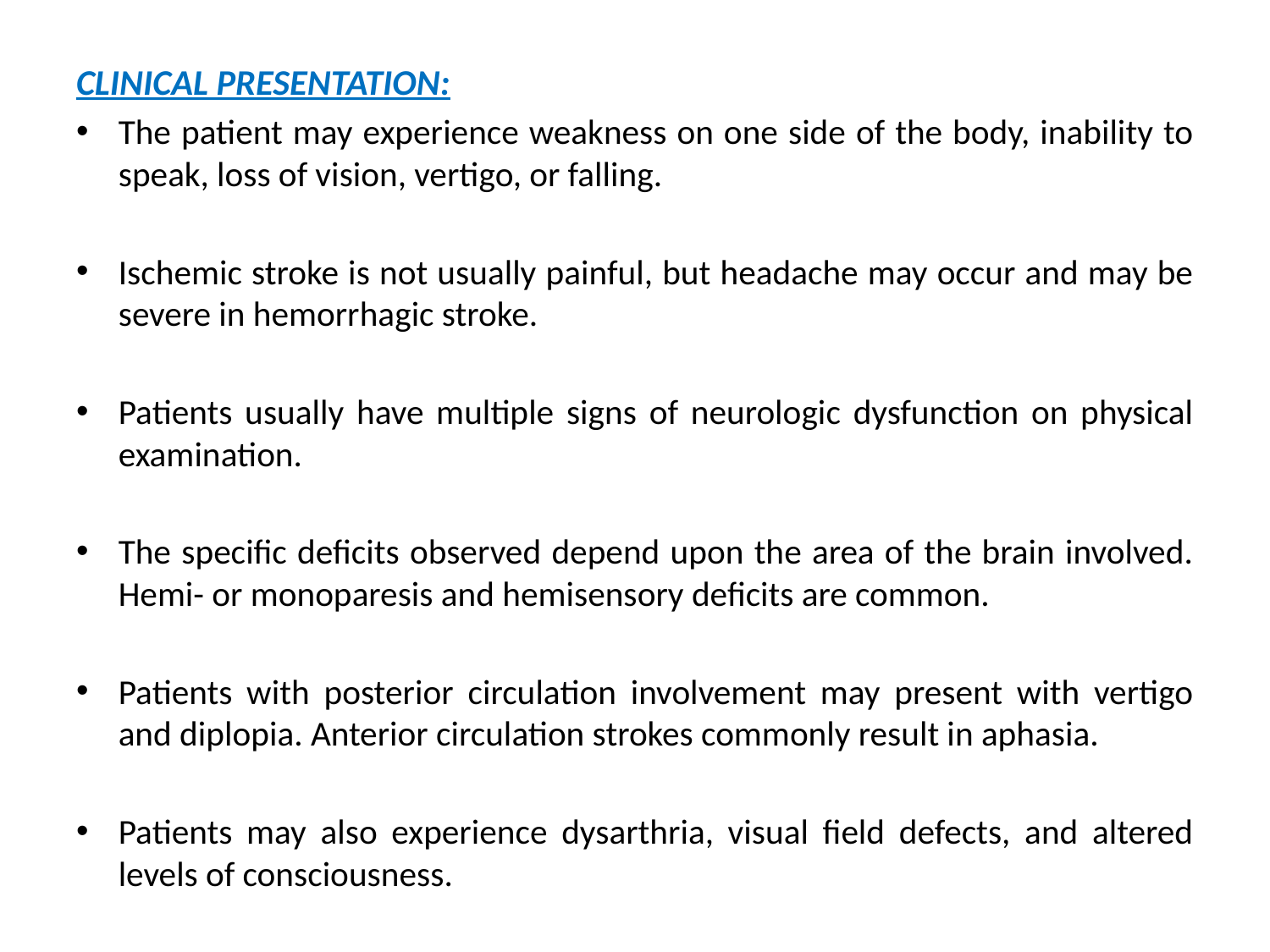

CLINICAL PRESENTATION:
The patient may experience weakness on one side of the body, inability to speak, loss of vision, vertigo, or falling.

Ischemic stroke is not usually painful, but headache may occur and may be severe in hemorrhagic stroke.

Patients usually have multiple signs of neurologic dysfunction on physical examination.

The specific deficits observed depend upon the area of the brain involved. Hemi- or monoparesis and hemisensory deficits are common.

Patients with posterior circulation involvement may present with vertigo and diplopia. Anterior circulation strokes commonly result in aphasia.

Patients may also experience dysarthria, visual field defects, and altered levels of consciousness.